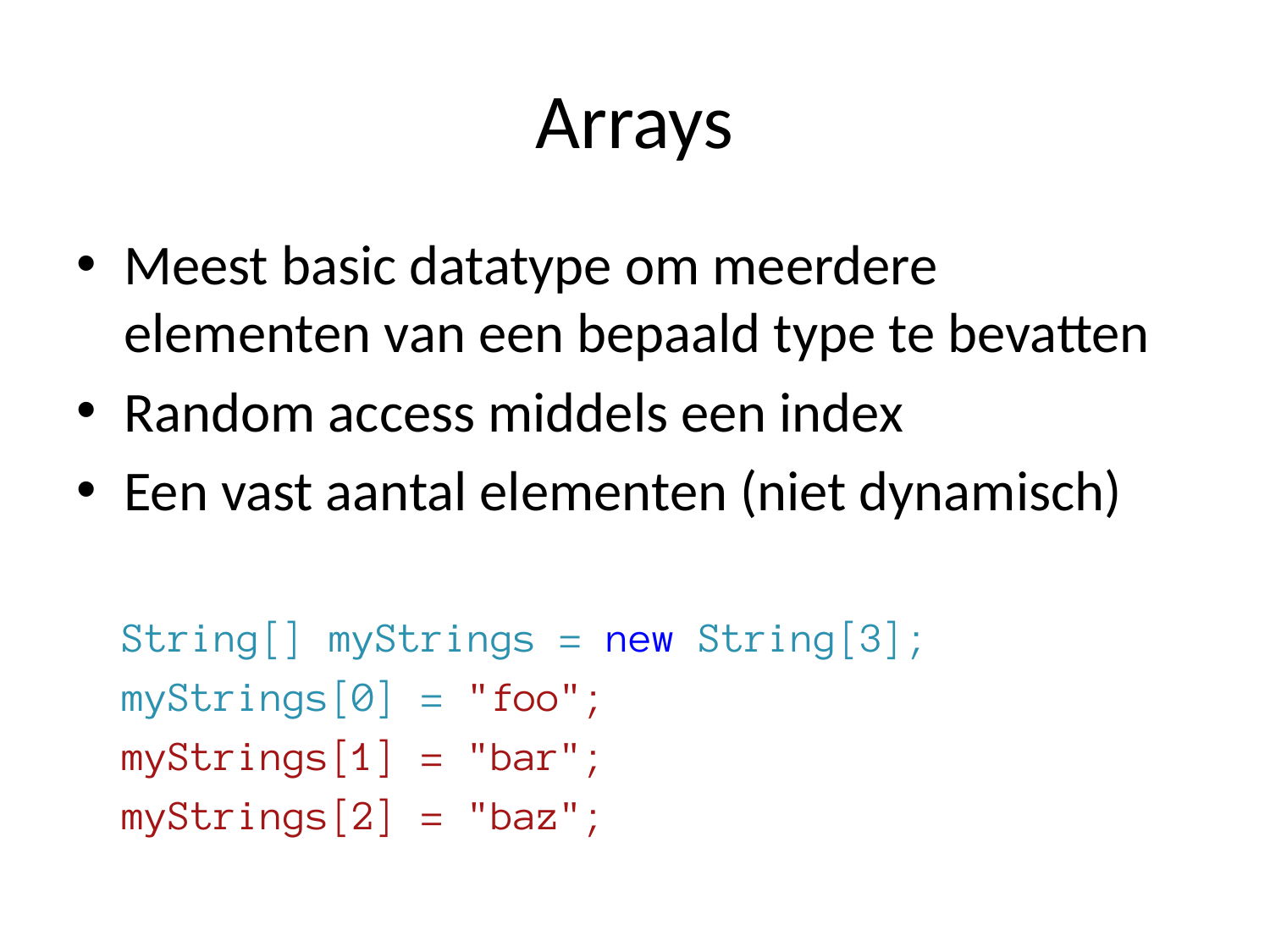

# Arrays
Meest basic datatype om meerdere elementen van een bepaald type te bevatten
Random access middels een index
Een vast aantal elementen (niet dynamisch)

  String[] myStrings = new String[3];
  myStrings[0] = "foo";
  myStrings[1] = "bar";
  myStrings[2] = "baz";